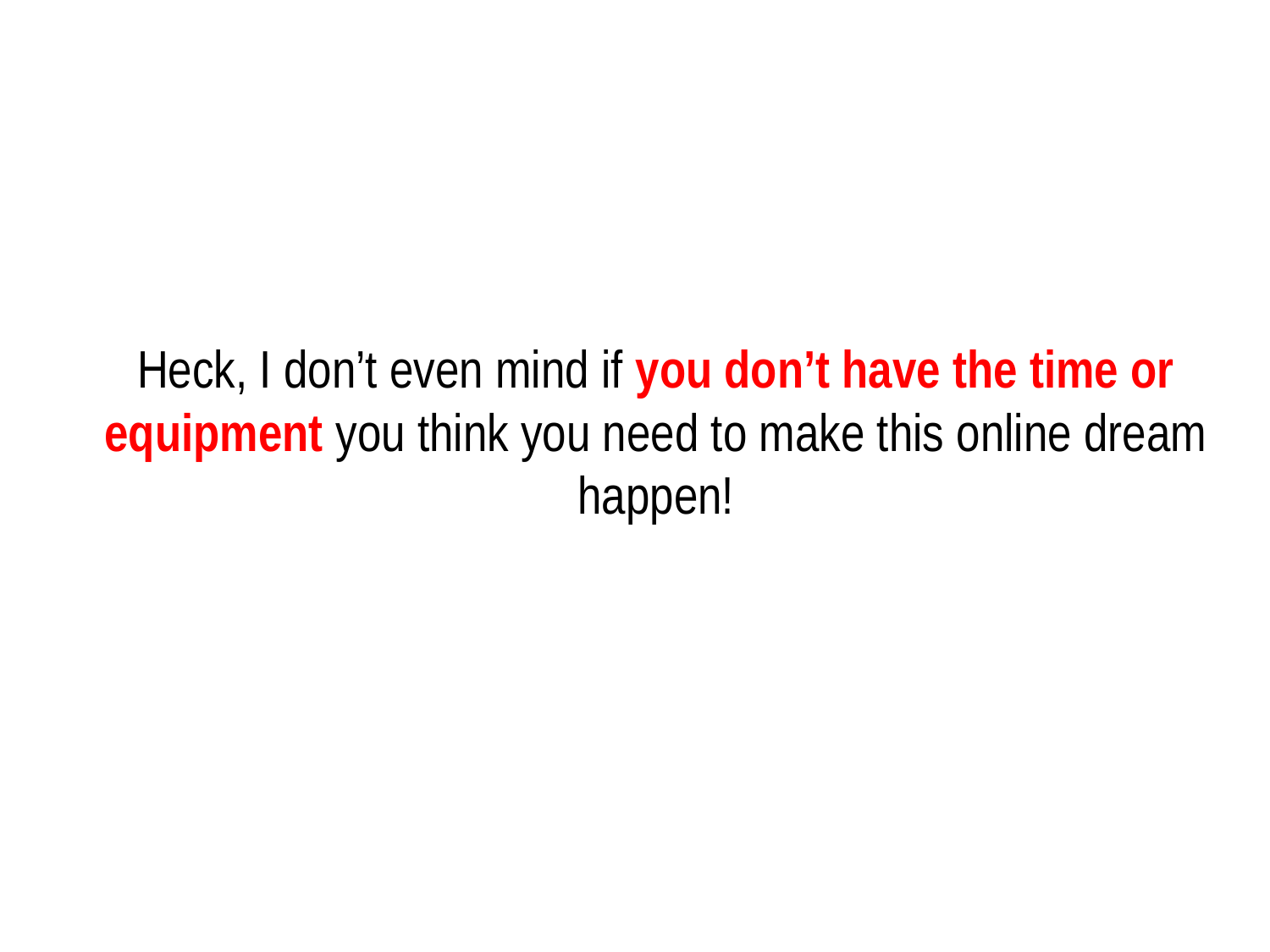

# Heck, I don’t even mind if you don’t have the time or equipment you think you need to make this online dream happen!